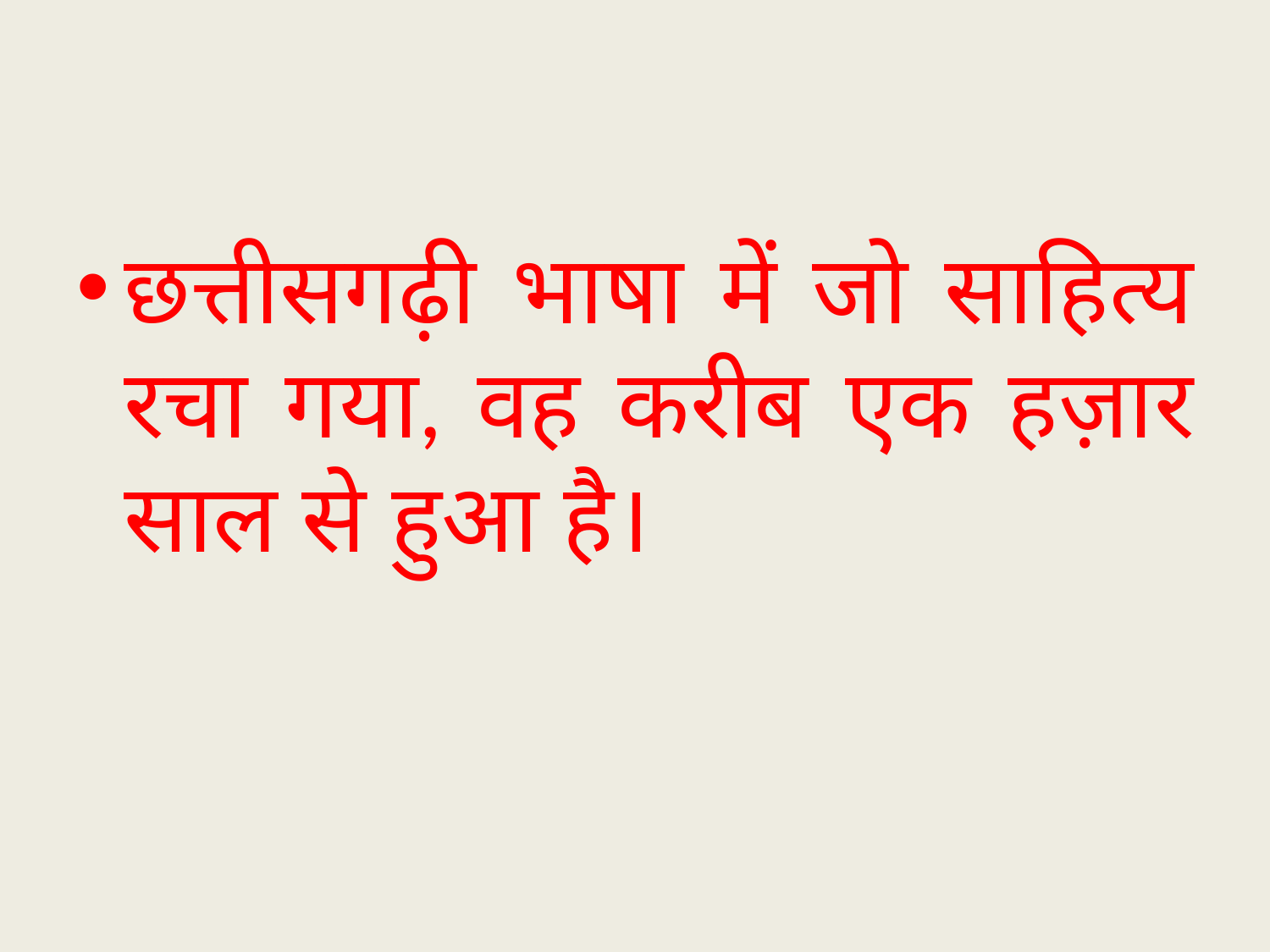

#
छत्तीसगढ़ी भाषा में जो साहित्य रचा गया, वह करीब एक हज़ार साल से हुआ है।